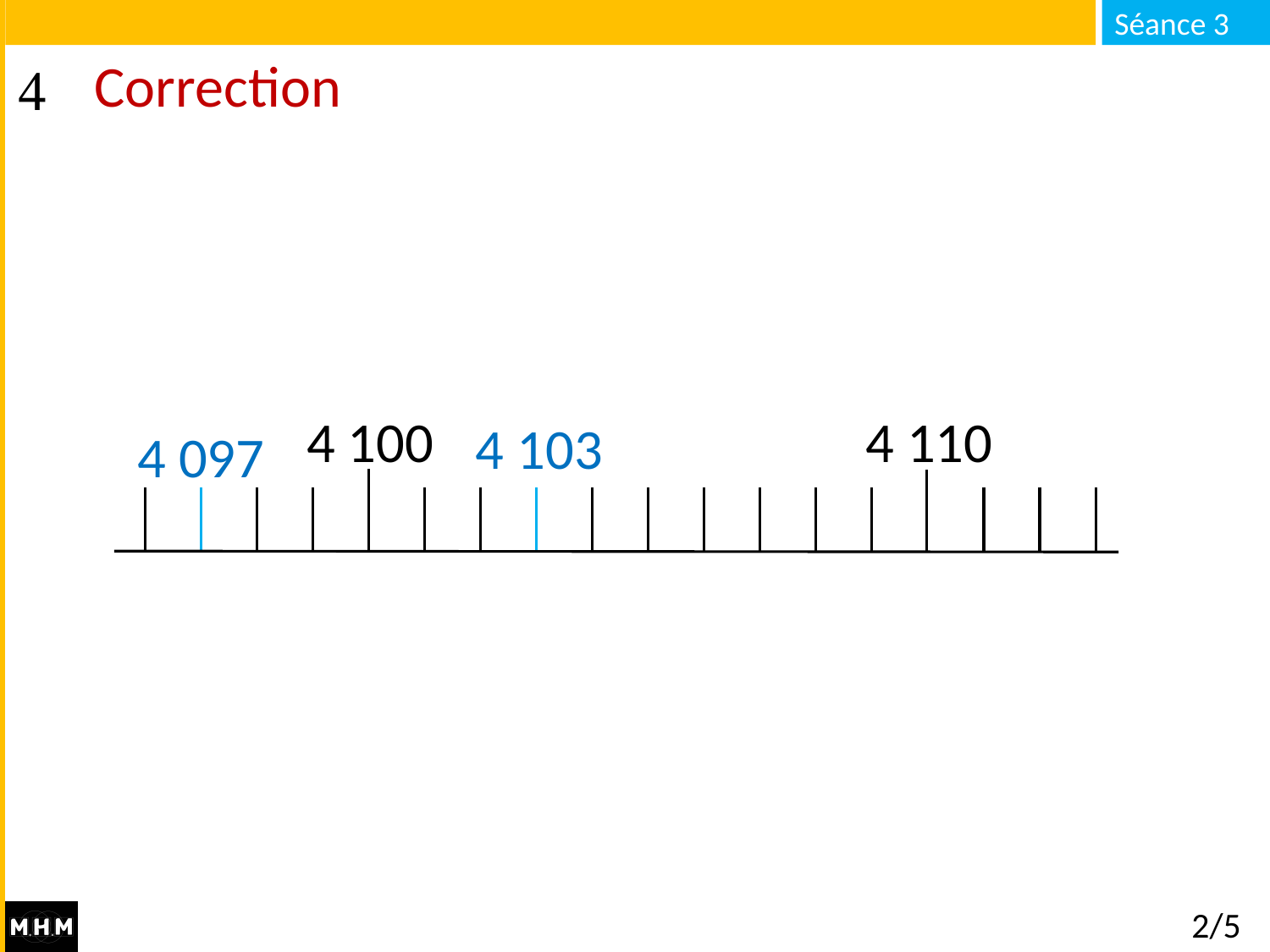

# Correction
4 100
4 110
4 103
4 097
2/5